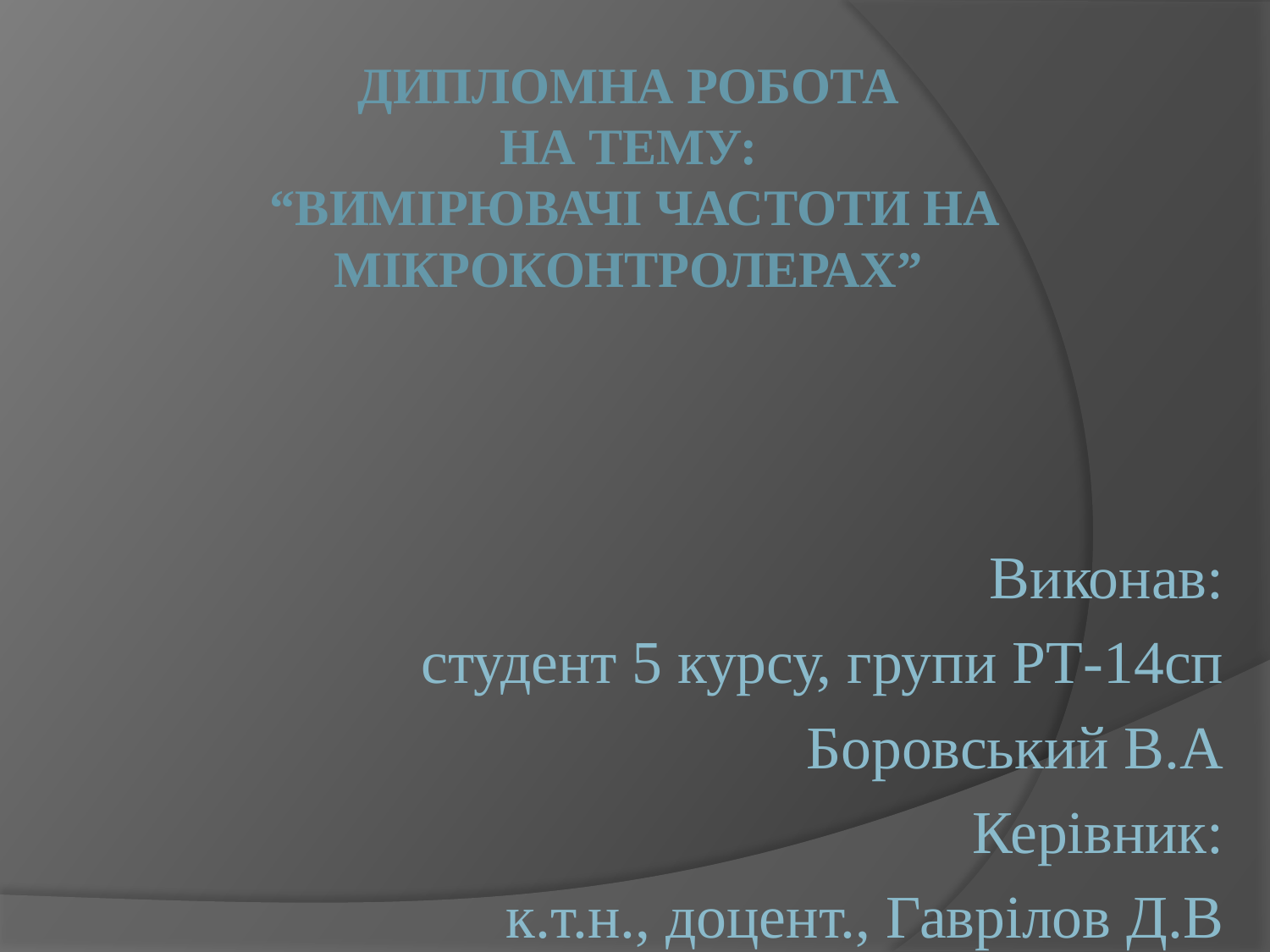

# Дипломна робота на тему: “Вимірювачі частоти на мікроконтролерах”
Виконав:
студент 5 курсу, групи РТ-14сп
Боровський В.А
Керівник:
к.т.н., доцент., Гаврілов Д.В